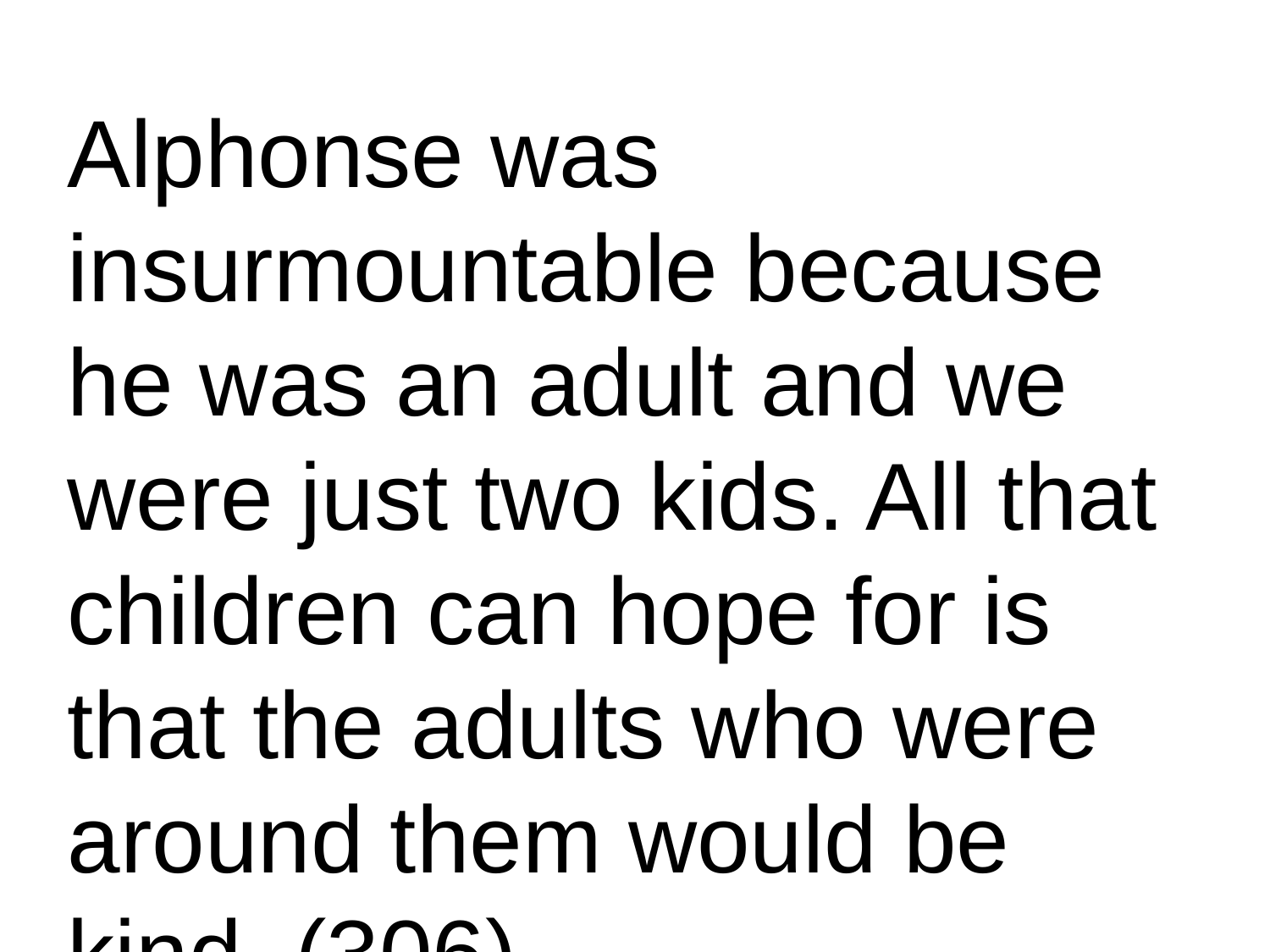

Alphonse was insurmountable because he was an adult and we were just two kids. All that children can hope for is that the adults who were around them would be kind. (306)